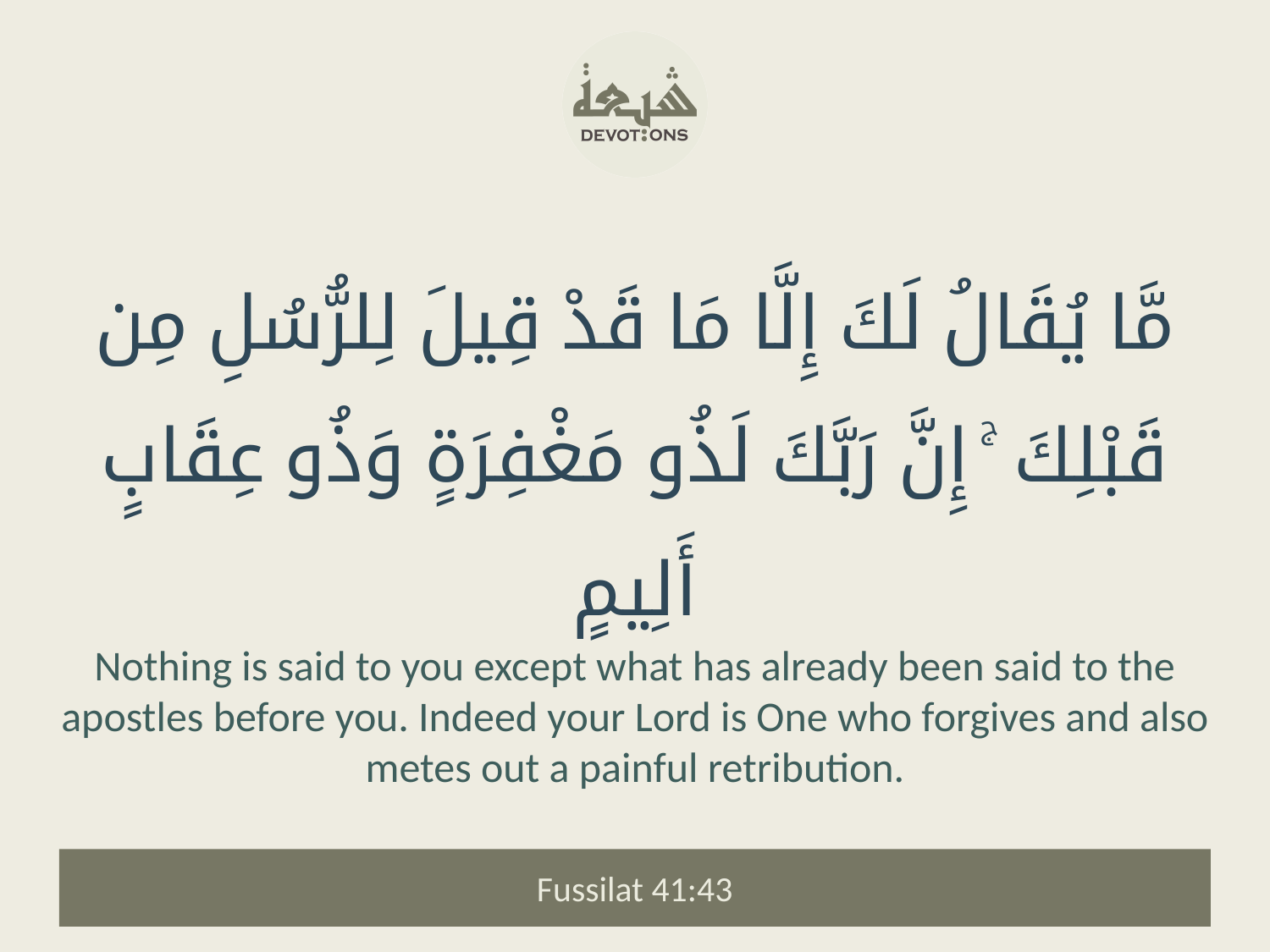

مَّا يُقَالُ لَكَ إِلَّا مَا قَدْ قِيلَ لِلرُّسُلِ مِن قَبْلِكَ ۚ إِنَّ رَبَّكَ لَذُو مَغْفِرَةٍ وَذُو عِقَابٍ أَلِيمٍ
Nothing is said to you except what has already been said to the apostles before you. Indeed your Lord is One who forgives and also metes out a painful retribution.
Fussilat 41:43